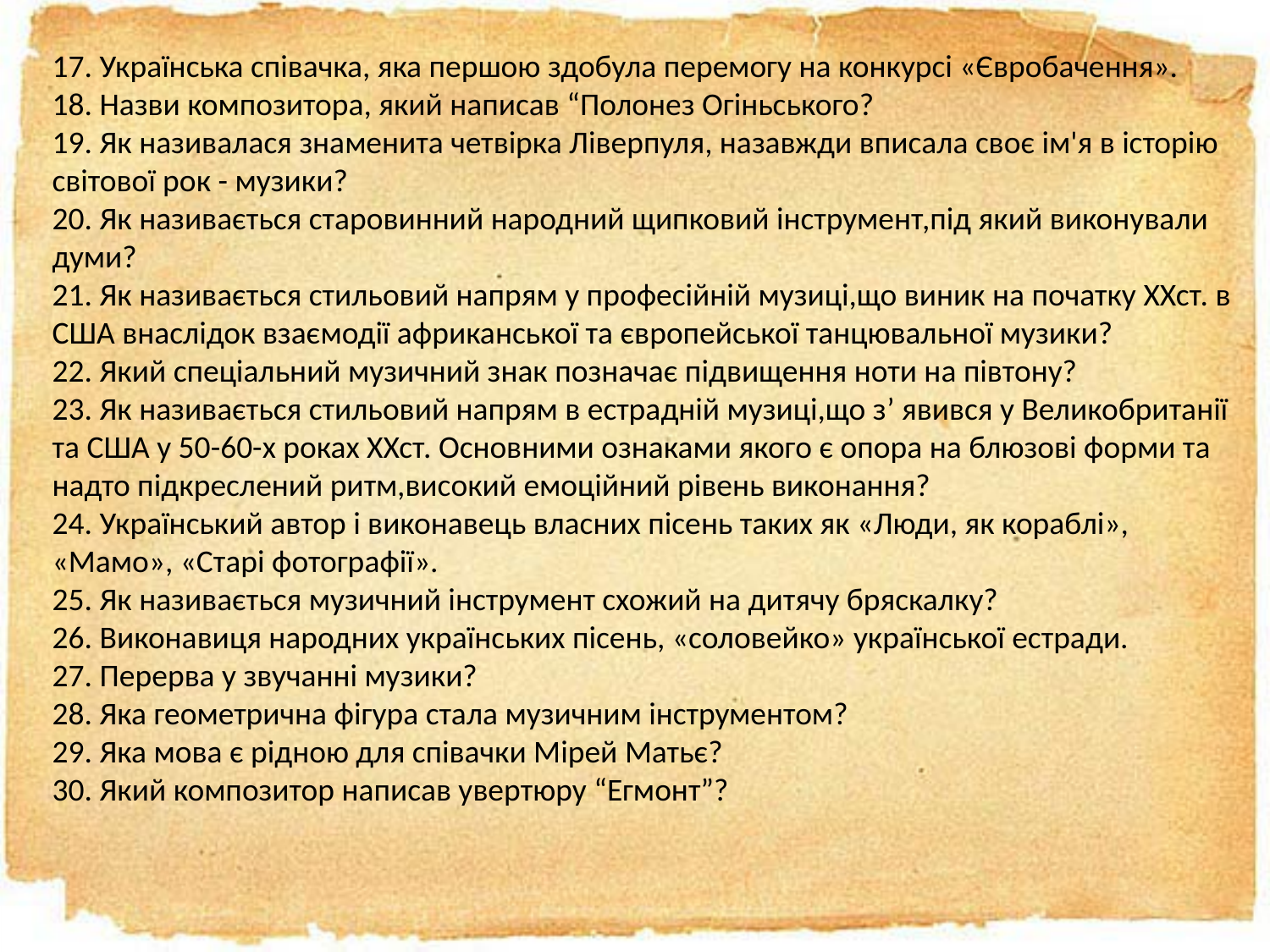

17. Українська співачка, яка першою здобула перемогу на конкурсі «Євробачення».
18. Назви композитора, який написав “Полонез Огіньського?
19. Як називалася знаменита четвірка Ліверпуля, назавжди вписала своє ім'я в історію світової рок - музики?
20. Як називається старовинний народний щипковий інструмент,під який виконували думи?
21. Як називається стильовий напрям у професійній музиці,що виник на початку ХХст. в США внаслідок взаємодії африканської та європейської танцювальної музики?
22. Який спеціальний музичний знак позначає підвищення ноти на півтону?
23. Як називається стильовий напрям в естрадній музиці,що з’ явився у Великобританії та США у 50-60-х роках ХХст. Основними ознаками якого є опора на блюзові форми та надто підкреслений ритм,високий емоційний рівень виконання?
24. Український автор і виконавець власних пісень таких як «Люди, як кораблі», «Мамо», «Старі фотографії».
25. Як називається музичний інструмент схожий на дитячу бряскалку?
26. Виконавиця народних українських пісень, «соловейко» української естради.
27. Перерва у звучанні музики?
28. Яка геометрична фігура стала музичним інструментом?
29. Яка мова є рідною для співачки Мірей Матьє?
30. Який композитор написав увертюру “Егмонт”?